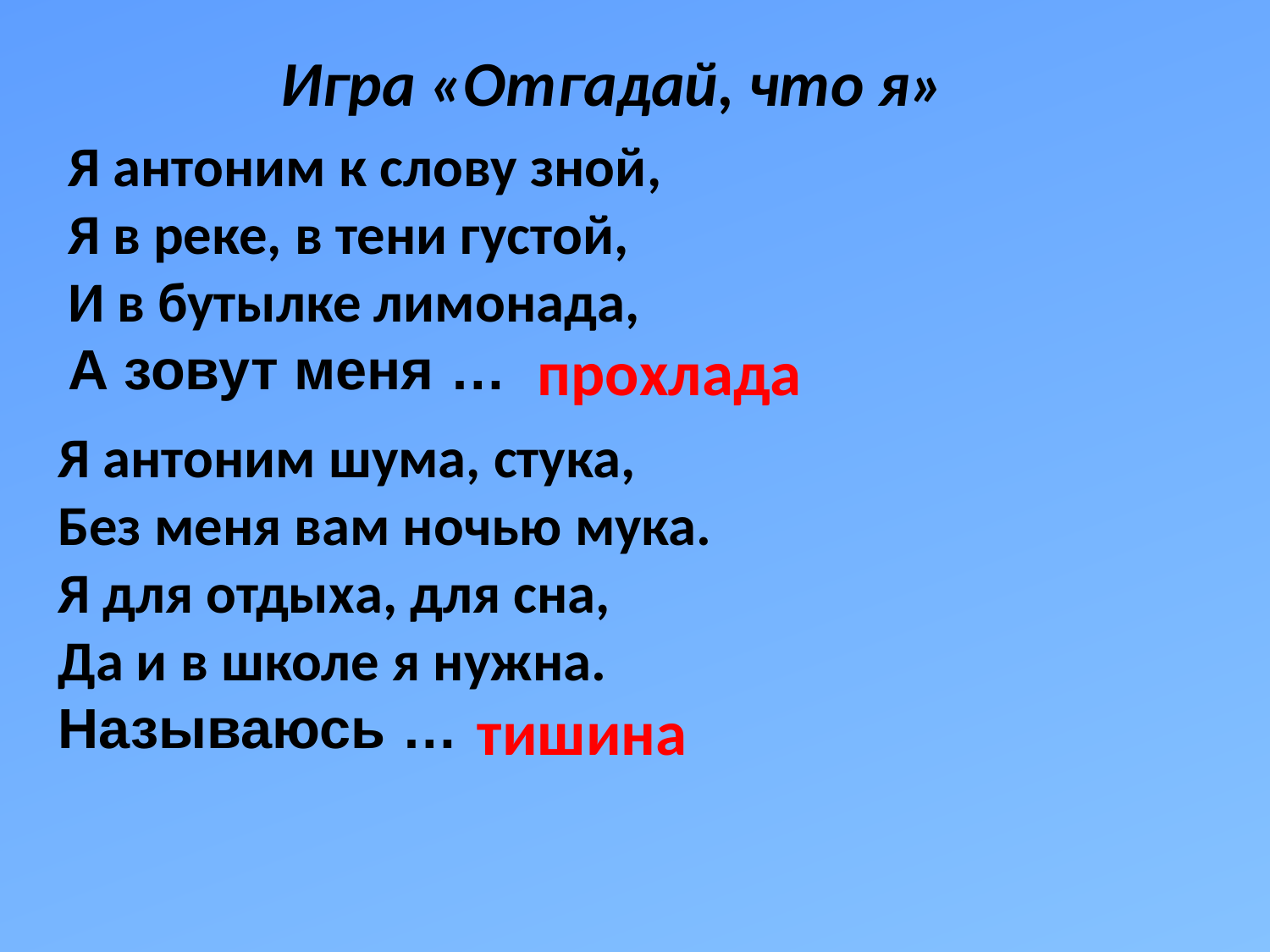

Игра «Отгадай, что я»
Я антоним к слову зной,
Я в реке, в тени густой,
И в бутылке лимонада,
А зовут меня …
прохлада
Я антоним шума, стука,
Без меня вам ночью мука.
Я для отдыха, для сна,
Да и в школе я нужна.
Называюсь …
тишина